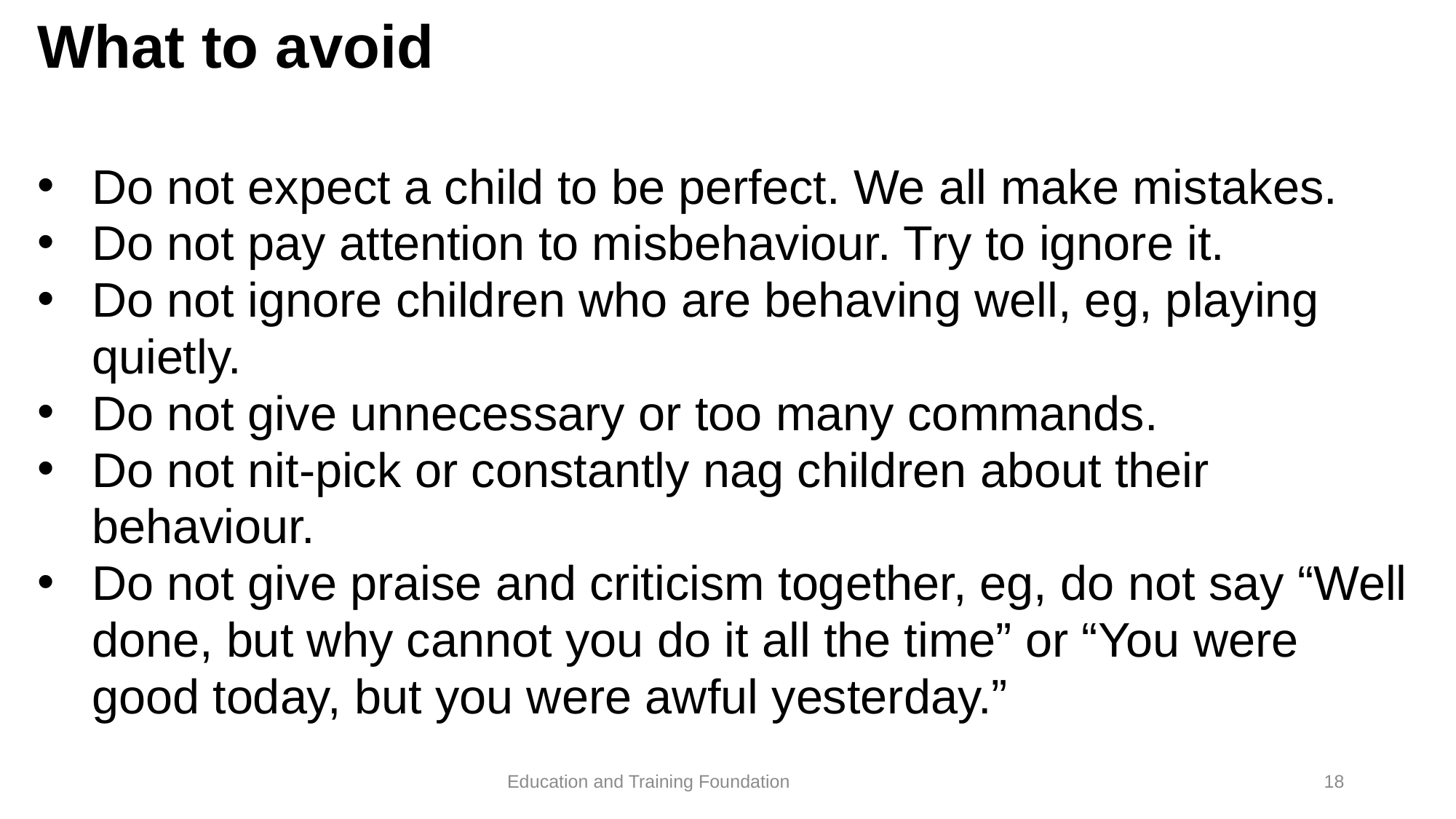

# What to avoid
Do not expect a child to be perfect. We all make mistakes.
Do not pay attention to misbehaviour. Try to ignore it.
Do not ignore children who are behaving well, eg, playing quietly.
Do not give unnecessary or too many commands.
Do not nit-pick or constantly nag children about their behaviour.
Do not give praise and criticism together, eg, do not say “Well done, but why cannot you do it all the time” or “You were good today, but you were awful yesterday.”
18
Education and Training Foundation